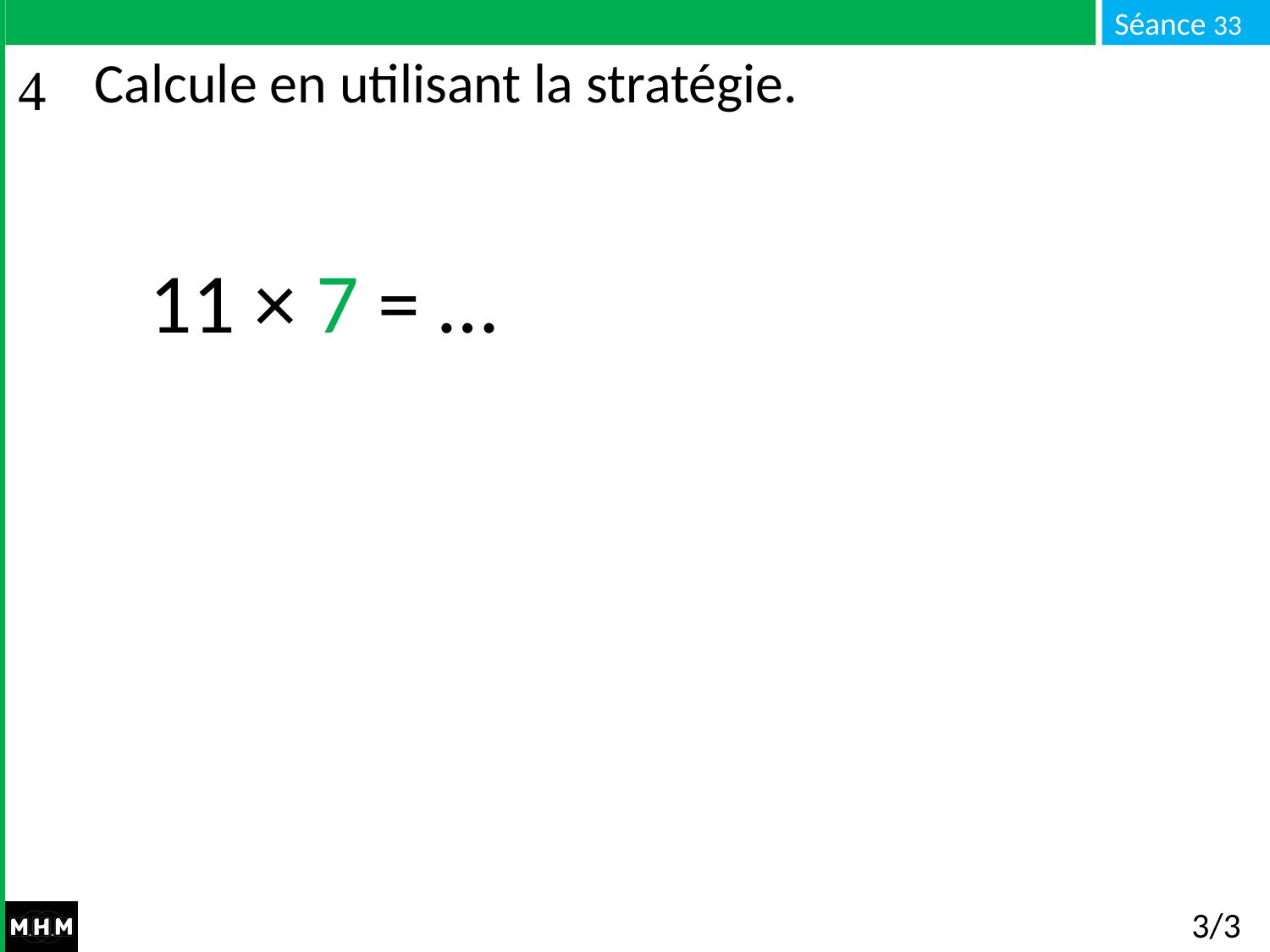

# Calcule en utilisant la stratégie.
11 × 7 = …
3/3